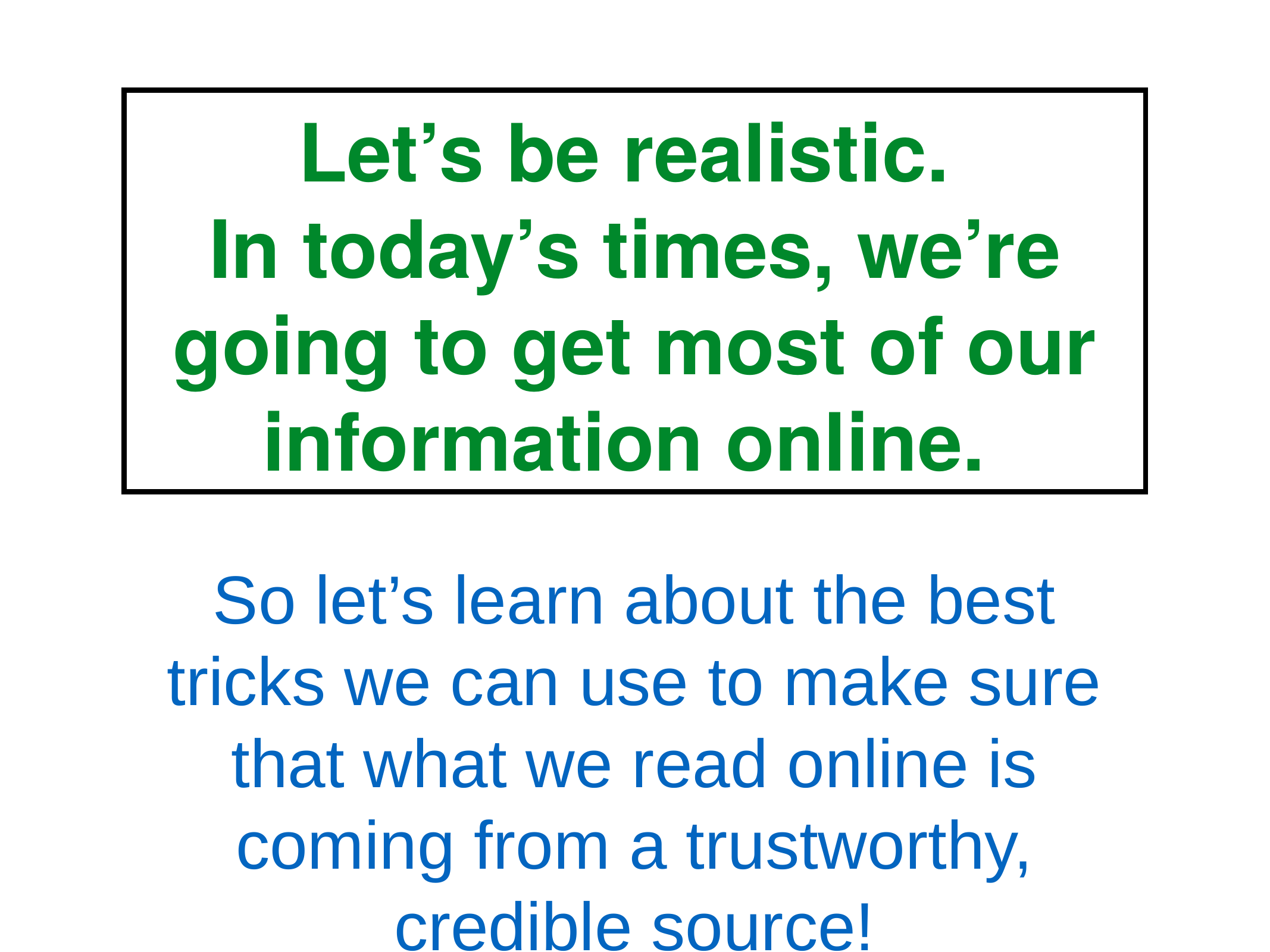

# Let’s be realistic.
In today’s times, we’re going to get most of our information online.
So let’s learn about the best tricks we can use to make sure that what we read online is coming from a trustworthy, credible source!